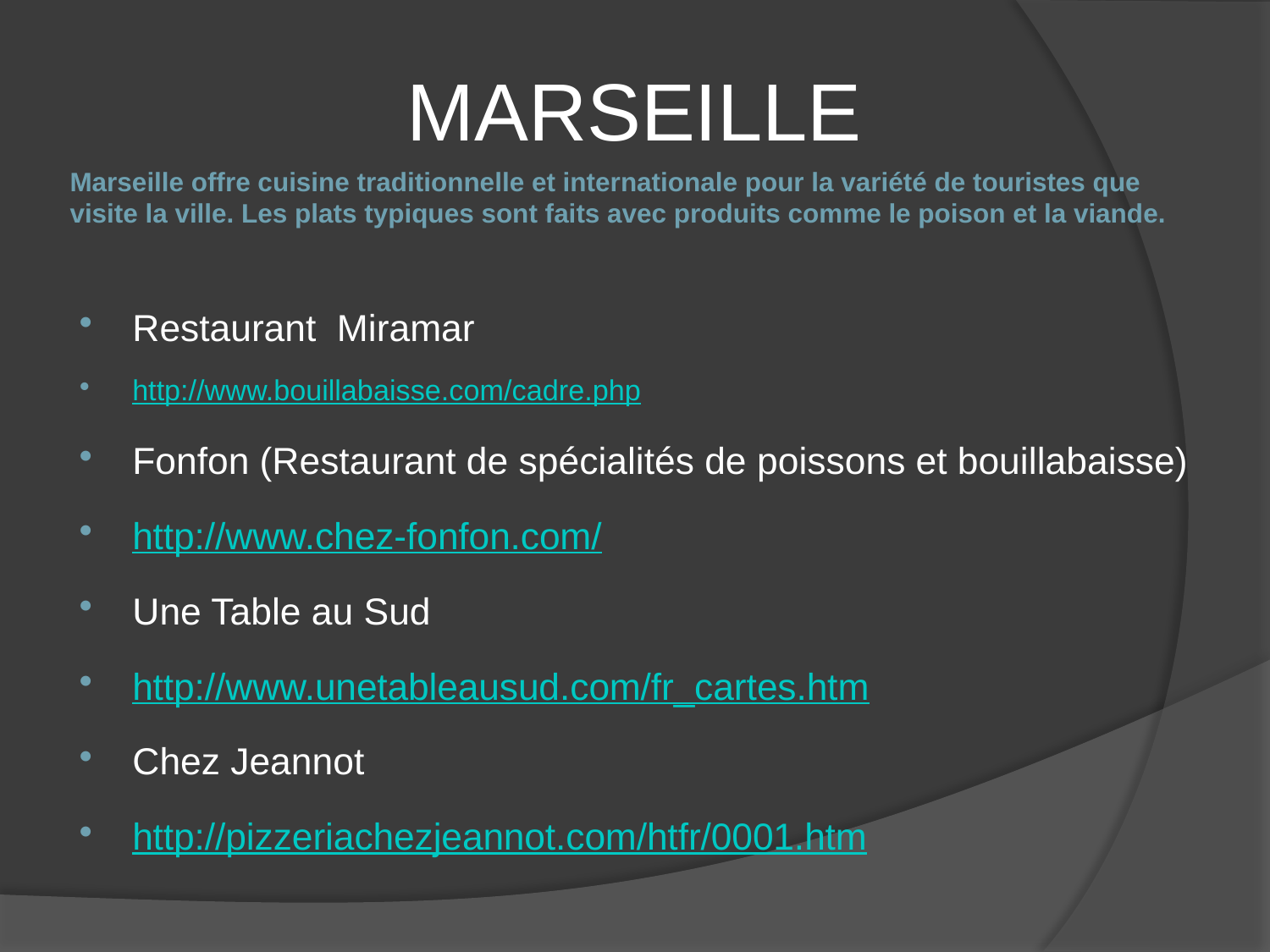

MARSEILLE
# Marseille offre cuisine traditionnelle et internationale pour la variété de touristes que visite la ville. Les plats typiques sont faits avec produits comme le poison et la viande.
Restaurant  Miramar
http://www.bouillabaisse.com/cadre.php
Fonfon (Restaurant de spécialités de poissons et bouillabaisse)
http://www.chez-fonfon.com/
Une Table au Sud
http://www.unetableausud.com/fr_cartes.htm
Chez Jeannot
http://pizzeriachezjeannot.com/htfr/0001.htm